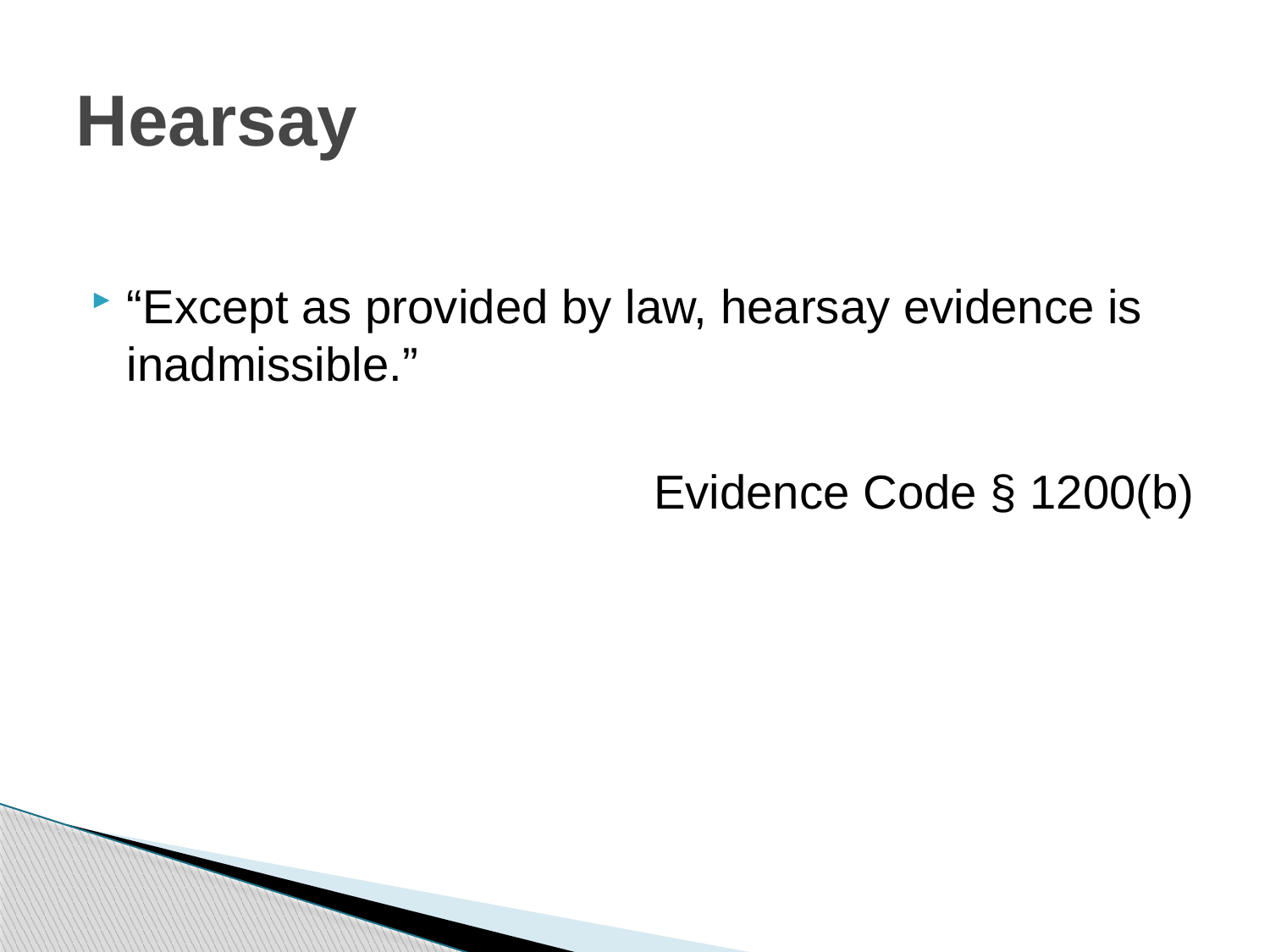

# Hearsay

“Except as provided by law, hearsay evidence is inadmissible.”

Evidence Code § 1200(b)